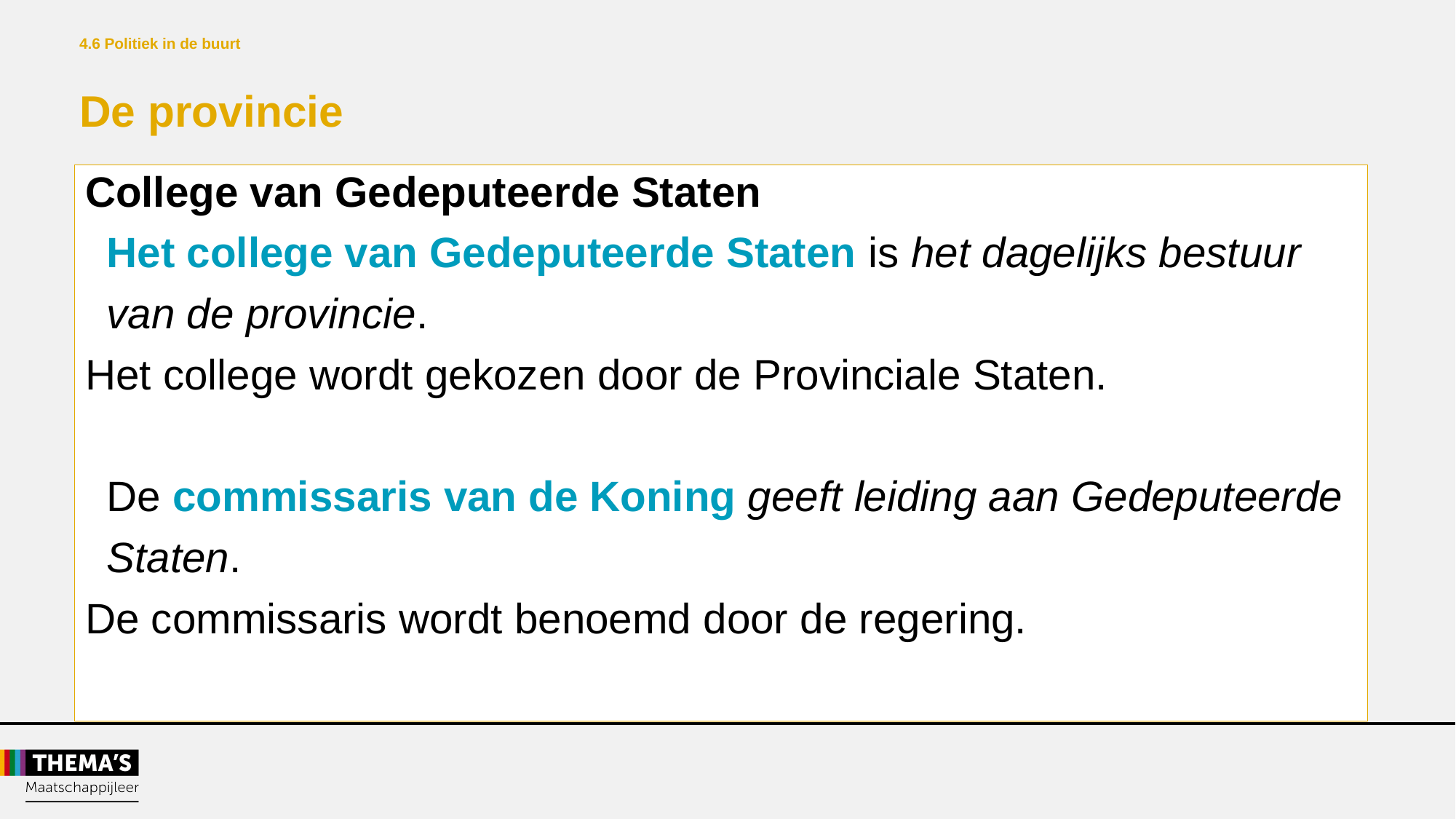

4.6 Politiek in de buurt
De provincie

College van Gedeputeerde Staten
Het college van Gedeputeerde Staten is het dagelijks bestuur
van de provincie.
Het college wordt gekozen door de Provinciale Staten.

De commissaris van de Koning geeft leiding aan Gedeputeerde
Staten.
De commissaris wordt benoemd door de regering.